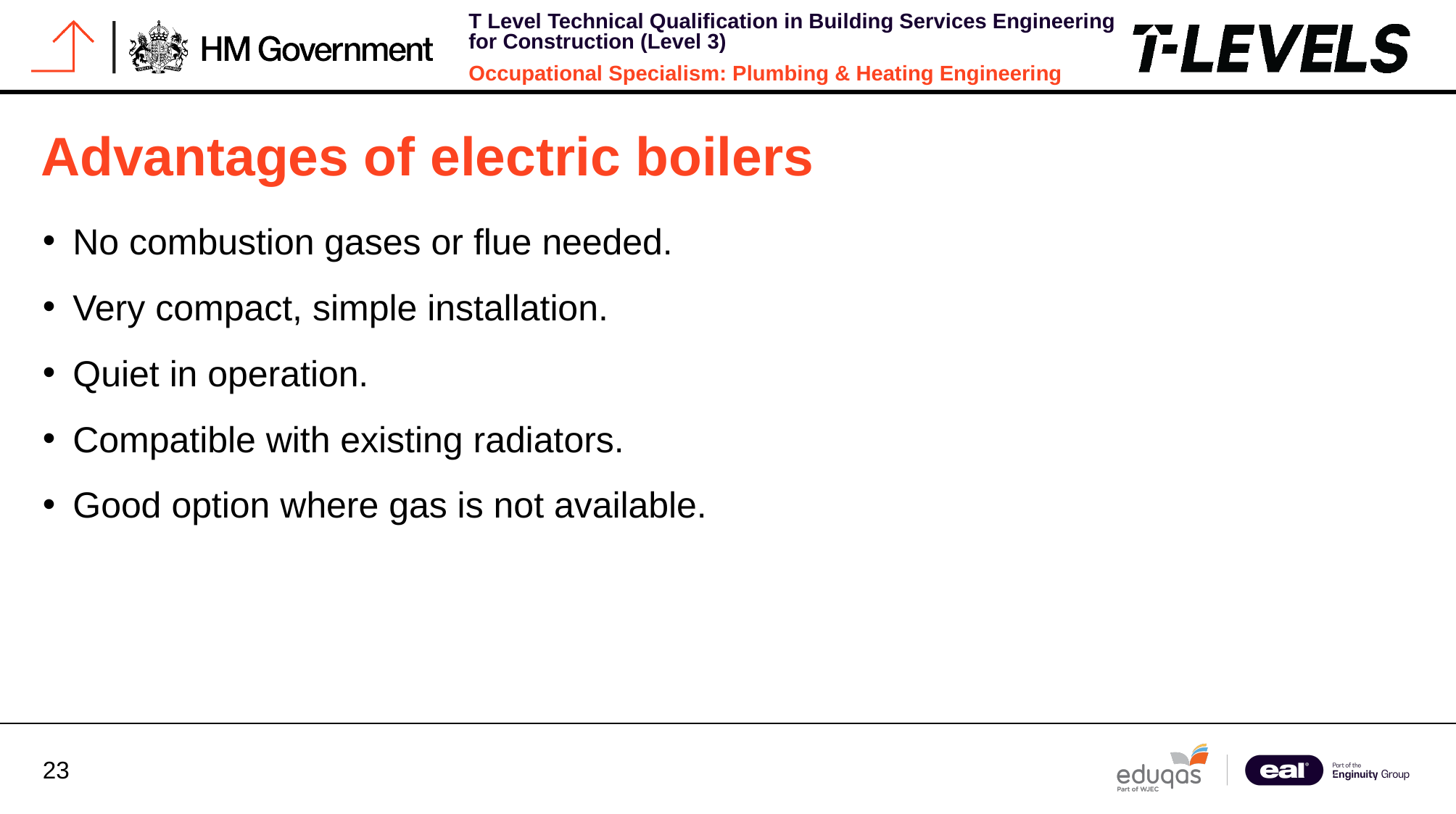

# Advantages of electric boilers
No combustion gases or flue needed.
Very compact, simple installation.
Quiet in operation.
Compatible with existing radiators.
Good option where gas is not available.